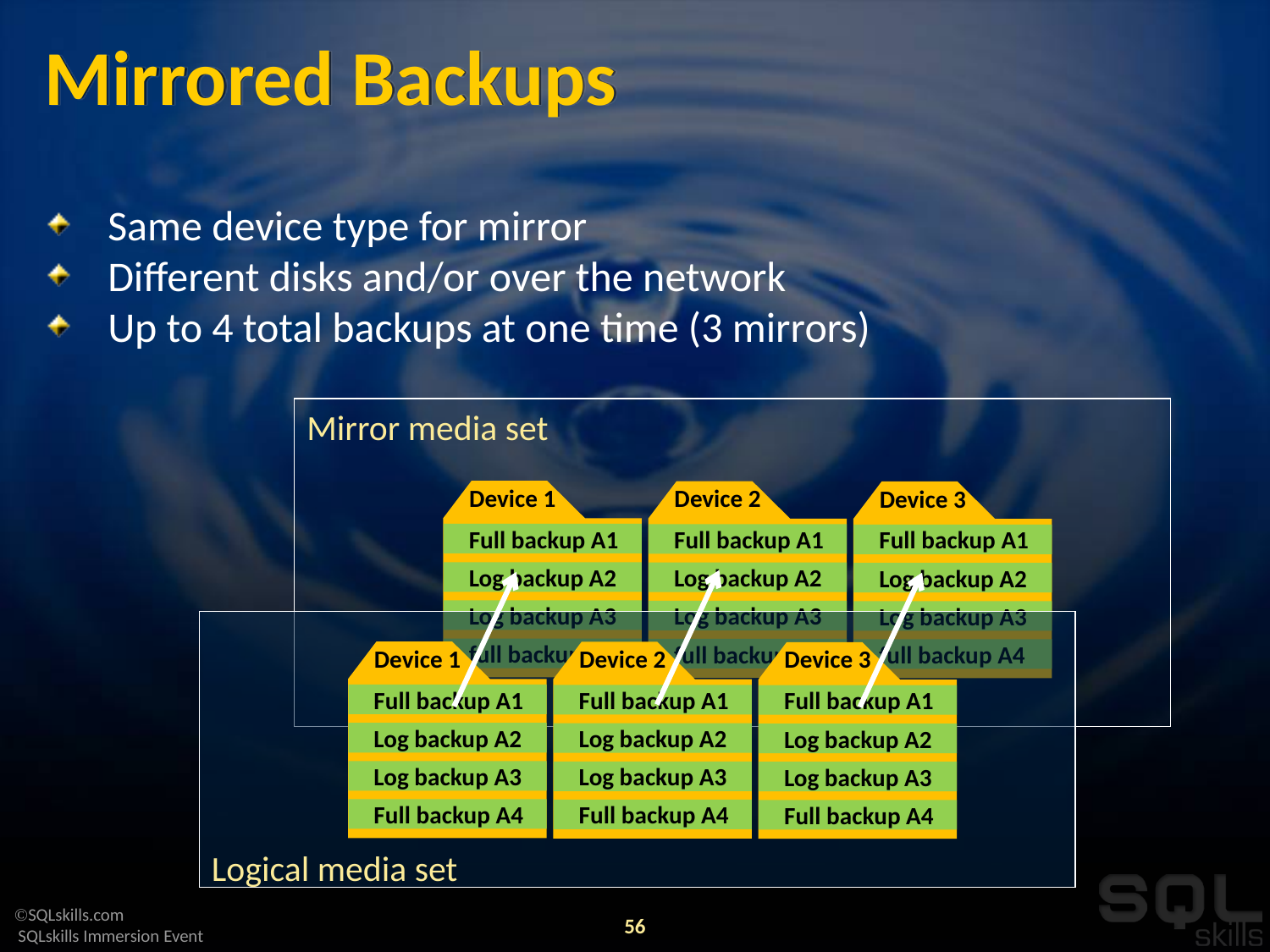

# Mirrored Backups
Same device type for mirror
Different disks and/or over the network
Up to 4 total backups at one time (3 mirrors)
Mirror media set

Device 1

Full backup A1
Log backup A2
Log backup A3
full backup A4
Device 2

Full backup A1
Log backup A2
Log backup A3
full backup A4
Device 3

Full backup A1
Log backup A2
Log backup A3
full backup A4

Logical media set

Device 1

Full backup A1
Log backup A2
Log backup A3
Full backup A4
Device 2

Full backup A1
Log backup A2
Log backup A3
Full backup A4
Device 3

Full backup A1
Log backup A2
Log backup A3
Full backup A4
56